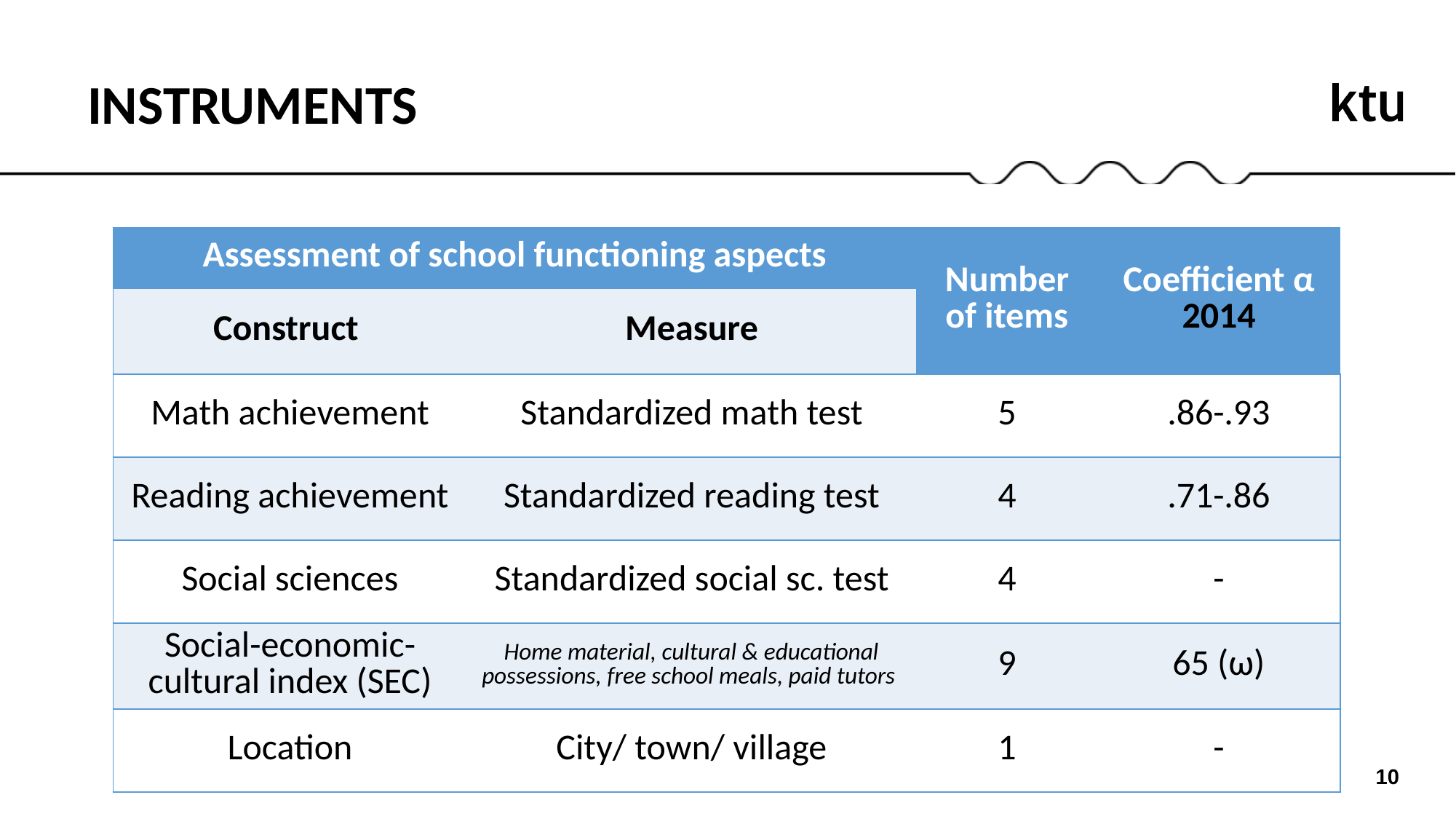

INSTRUMENTS
| Assessment of school functioning aspects |  | Number of items | Coefficient α 2014 |
| --- | --- | --- | --- |
| Construct | Measure |  |  |
| Math achievement | Standardized math test | 5 | .86-.93 |
| Reading achievement | Standardized reading test | 4 | .71-.86 |
| Social sciences | Standardized social sc. test | 4 | - |
| Social-economic-cultural index (SEC) | Home material, cultural & educational possessions, free school meals, paid tutors | 9 | 65 (ω) |
| Location | City/ town/ village | 1 | - |